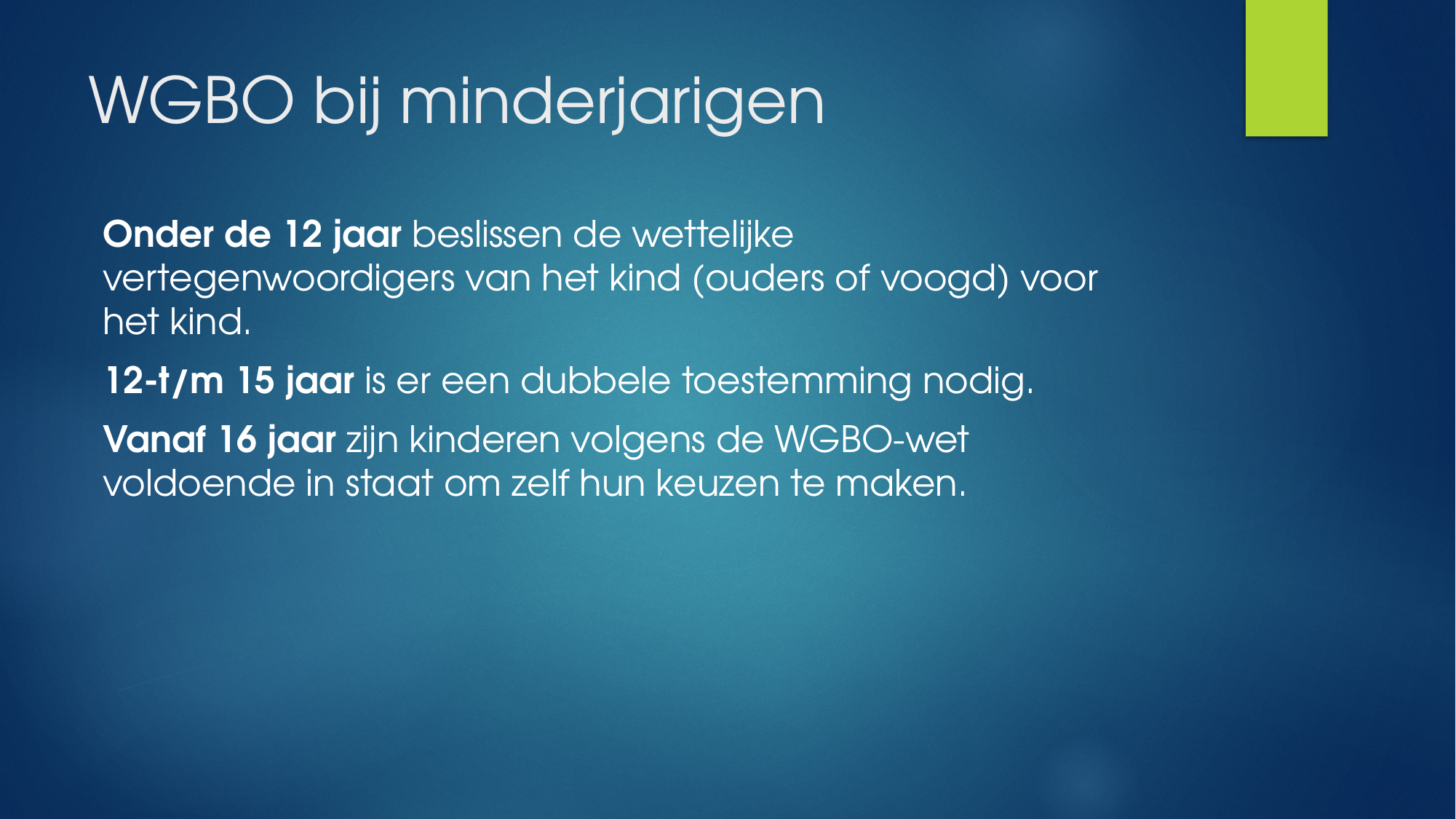

# WGBO bij minderjarigen
Onder de 12 jaar beslissen de wettelijke vertegenwoordigers van het kind (ouders of voogd) voor het kind.
12-t/m 15 jaar is er een dubbele toestemming nodig.
Vanaf 16 jaar zijn kinderen volgens de WGBO-wet voldoende in staat om zelf hun keuzen te maken.